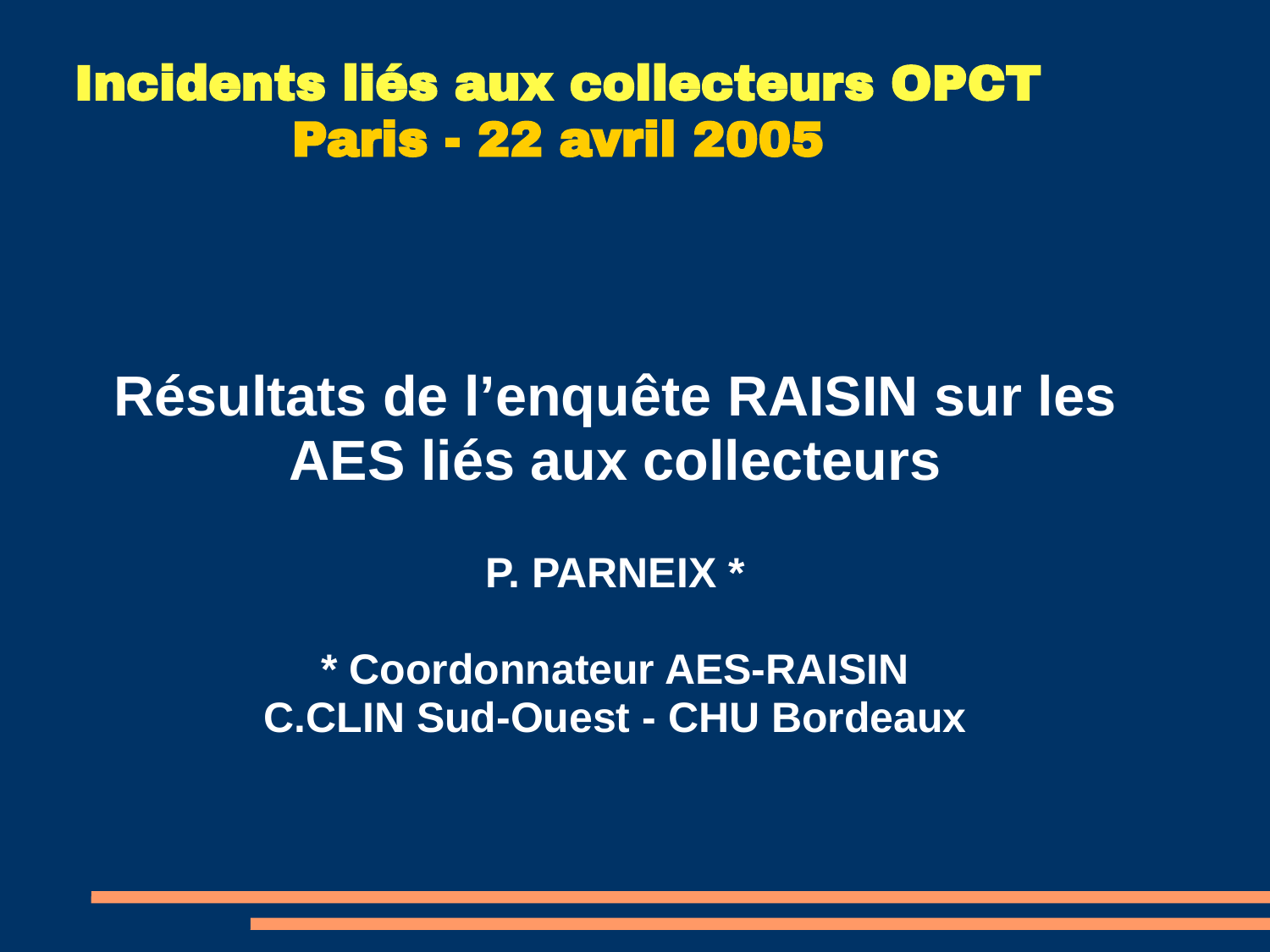

Incidents liés aux collecteurs OPCT
Paris - 22 avril 2005
Résultats de l’enquête RAISIN sur les AES liés aux collecteurs
P. PARNEIX *
 * Coordonnateur AES-RAISIN
C.CLIN Sud-Ouest - CHU Bordeaux